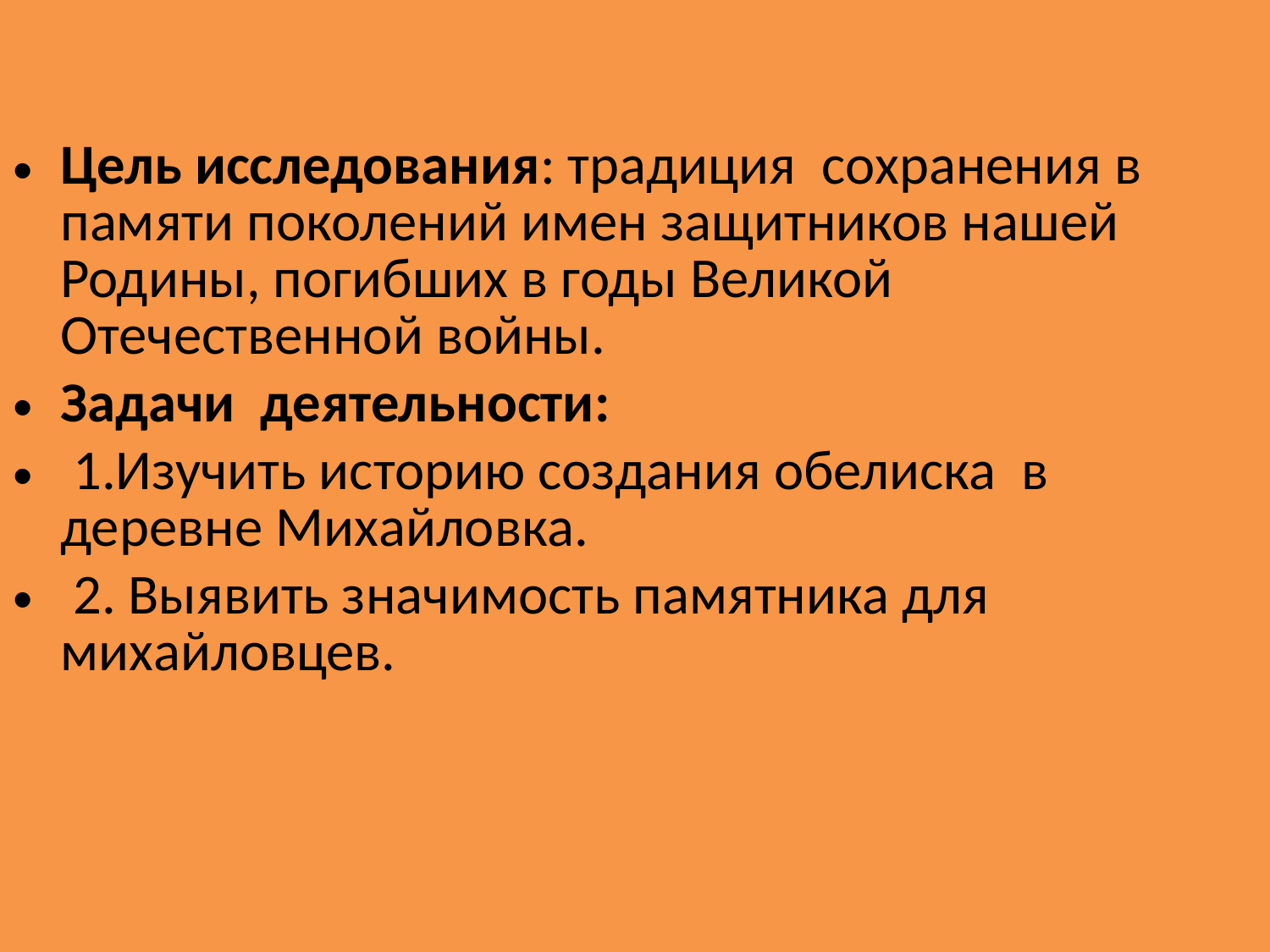

Цель исследования: традиция  сохранения в памяти поколений имен защитников нашей Родины, погибших в годы Великой Отечественной войны.
Задачи  деятельности:
 1.Изучить историю создания обелиска  в деревне Михайловка.
 2. Выявить значимость памятника для михайловцев.
#